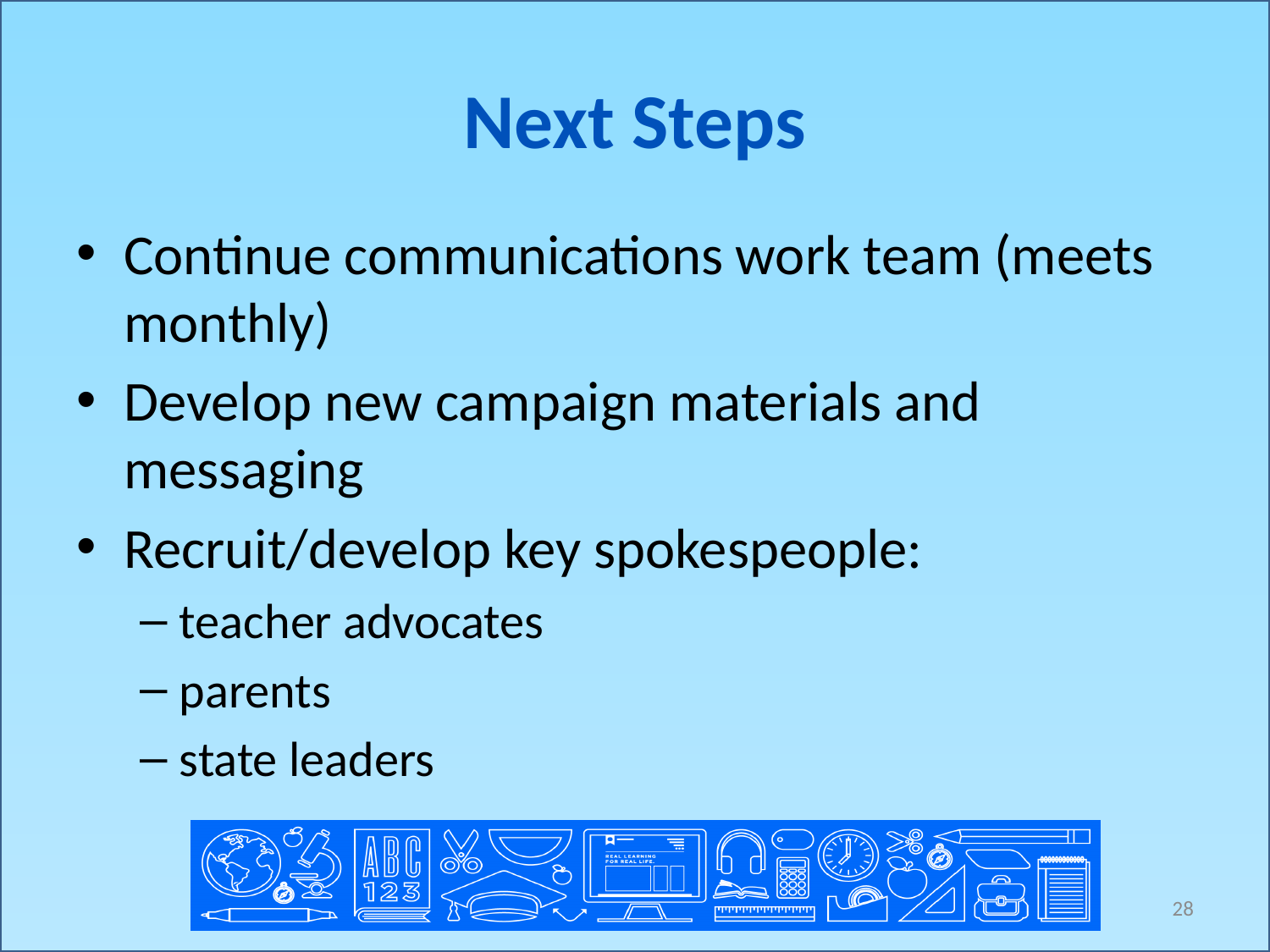

# Next Steps
Continue communications work team (meets monthly)
Develop new campaign materials and messaging
Recruit/develop key spokespeople:
teacher advocates
parents
state leaders

28